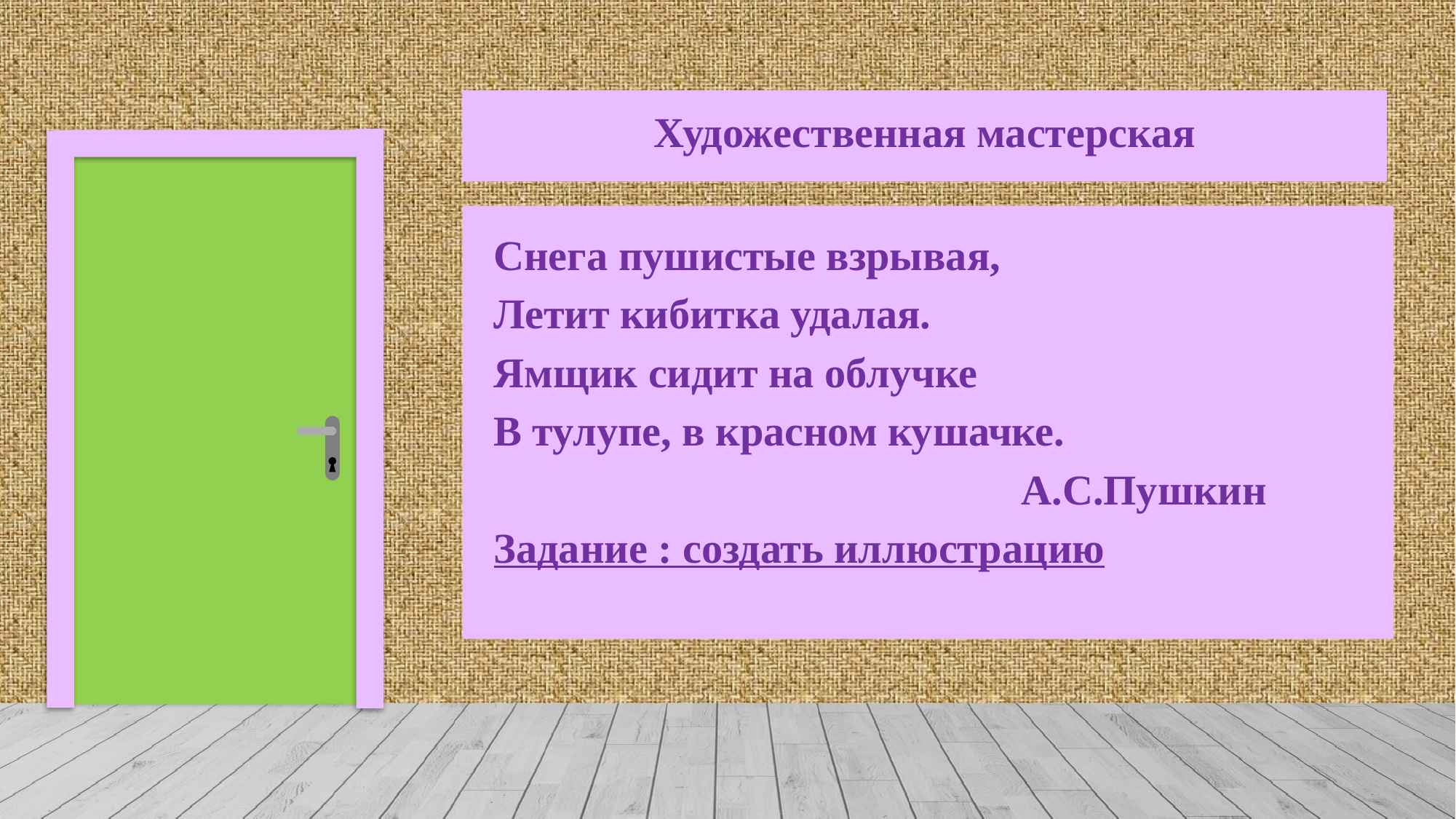

# Художественная мастерская

Снега пушистые взрывая,
Летит кибитка удалая.
Ямщик сидит на облучке
В тулупе, в красном кушачке.
                                                  А.С.Пушкин
Задание : создать иллюстрацию